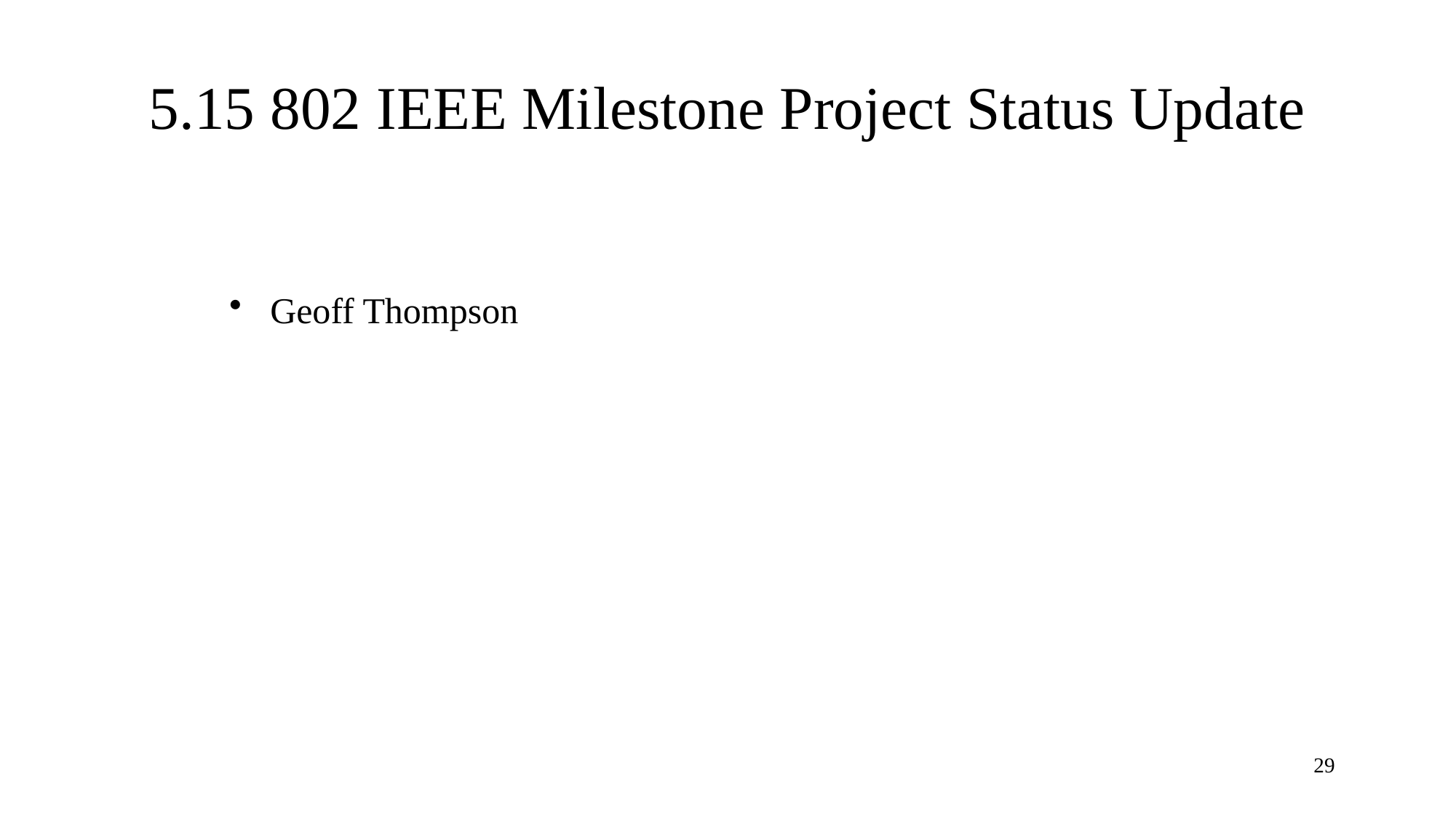

# 5.15 802 IEEE Milestone Project Status Update
Geoff Thompson
29